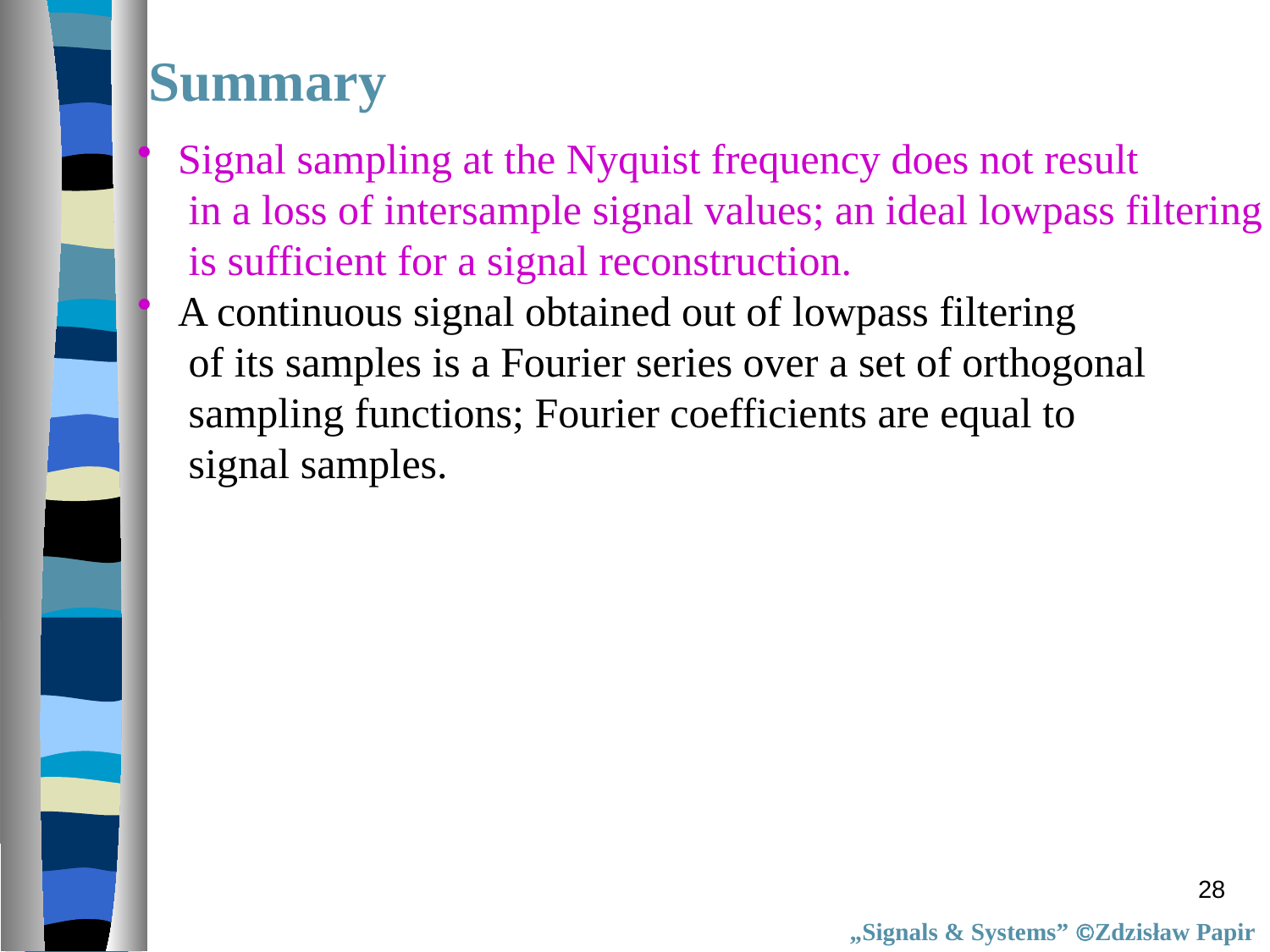

Summary
 Signal sampling at the Nyquist frequency does not result
  in a loss of intersample signal values; an ideal lowpass filtering
  is sufficient for a signal reconstruction.
 A continuous signal obtained out of lowpass filtering
  of its samples is a Fourier series over a set of orthogonal
  sampling functions; Fourier coefficients are equal to
  signal samples.
28
„Signals & Systems” ©Zdzisław Papir